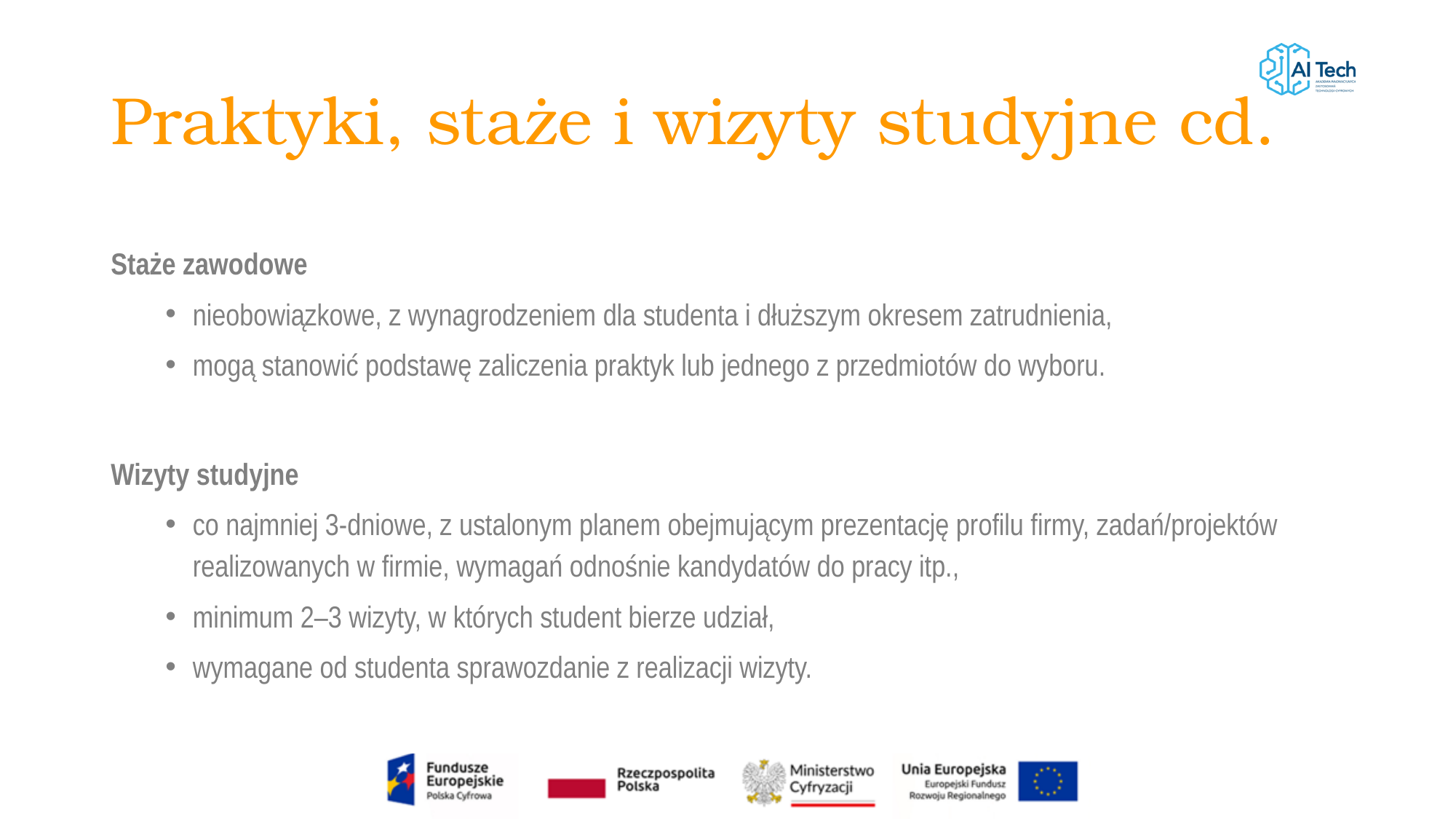

# Praktyki, staże i wizyty studyjne cd.
Staże zawodowe
nieobowiązkowe, z wynagrodzeniem dla studenta i dłuższym okresem zatrudnienia,
mogą stanowić podstawę zaliczenia praktyk lub jednego z przedmiotów do wyboru.

Wizyty studyjne
co najmniej 3-dniowe, z ustalonym planem obejmującym prezentację profilu firmy, zadań/projektów realizowanych w firmie, wymagań odnośnie kandydatów do pracy itp.,
minimum 2–3 wizyty, w których student bierze udział,
wymagane od studenta sprawozdanie z realizacji wizyty.